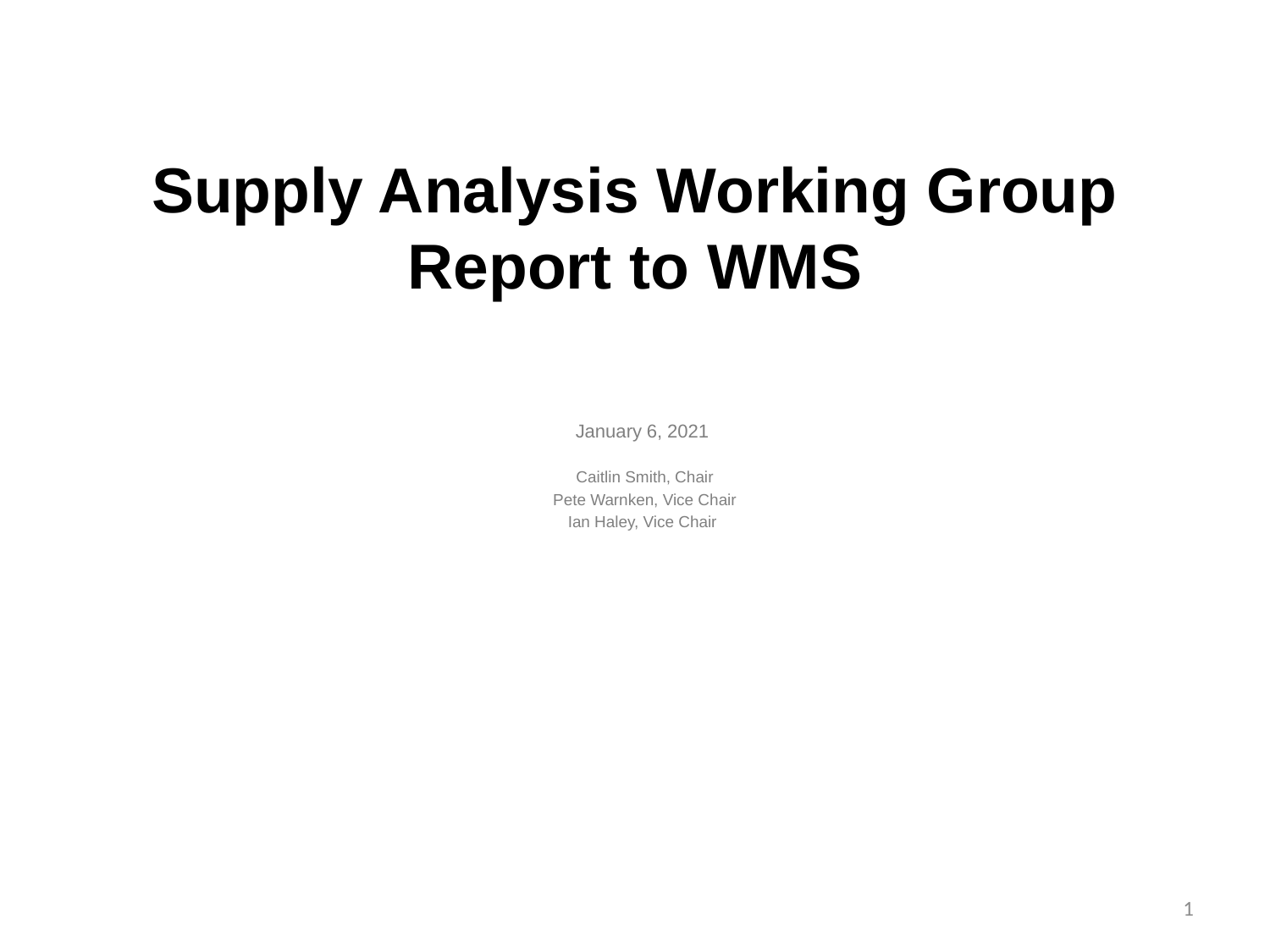

# Supply Analysis Working Group Report to WMS
January 6, 2021

Caitlin Smith, Chair
Pete Warnken, Vice Chair
Ian Haley, Vice Chair
1